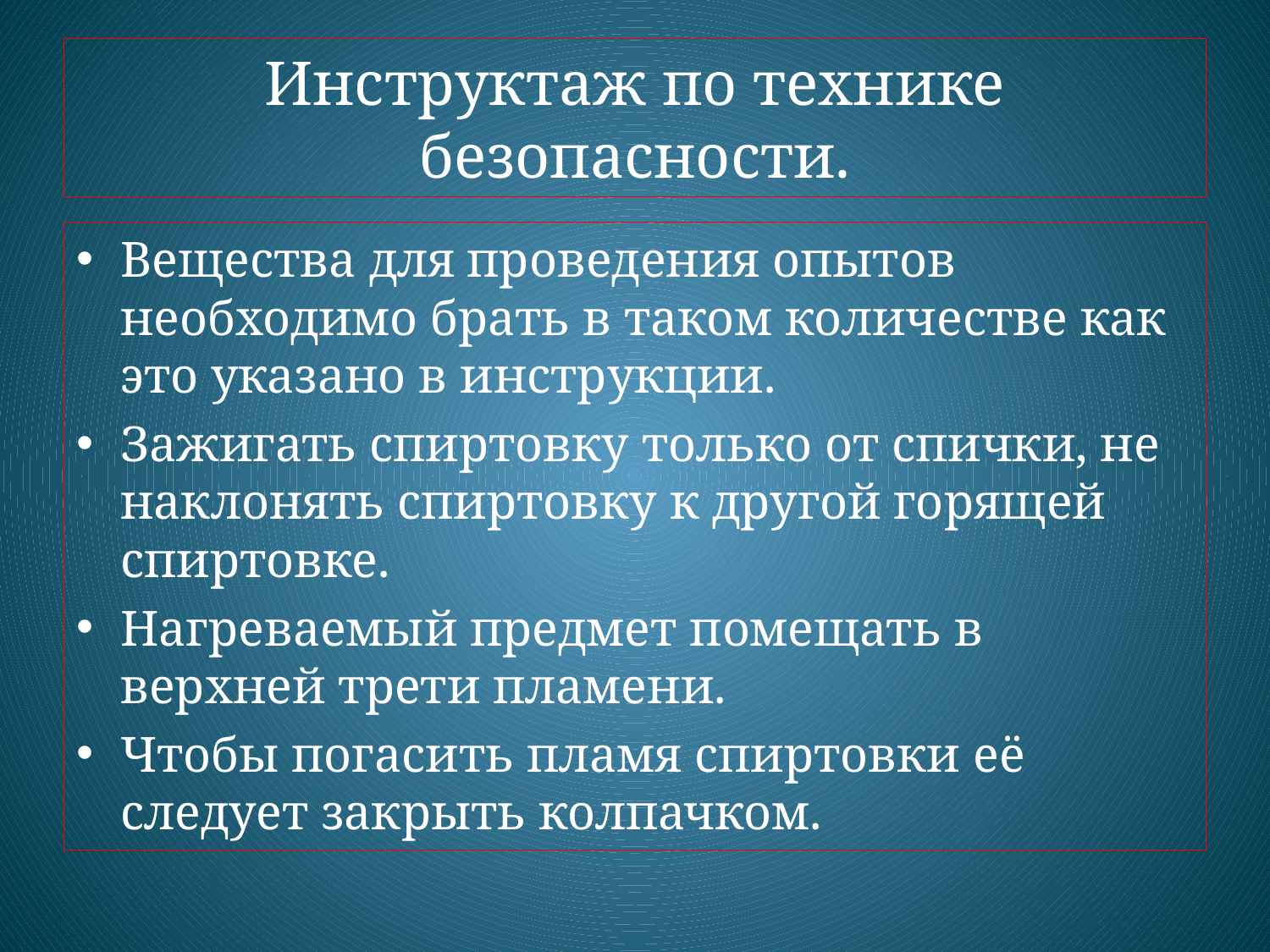

# Инструктаж по технике безопасности.
Вещества для проведения опытов необходимо брать в таком количестве как это указано в инструкции.
Зажигать спиртовку только от спички, не наклонять спиртовку к другой горящей спиртовке.
Нагреваемый предмет помещать в верхней трети пламени.
Чтобы погасить пламя спиртовки её следует закрыть колпачком.